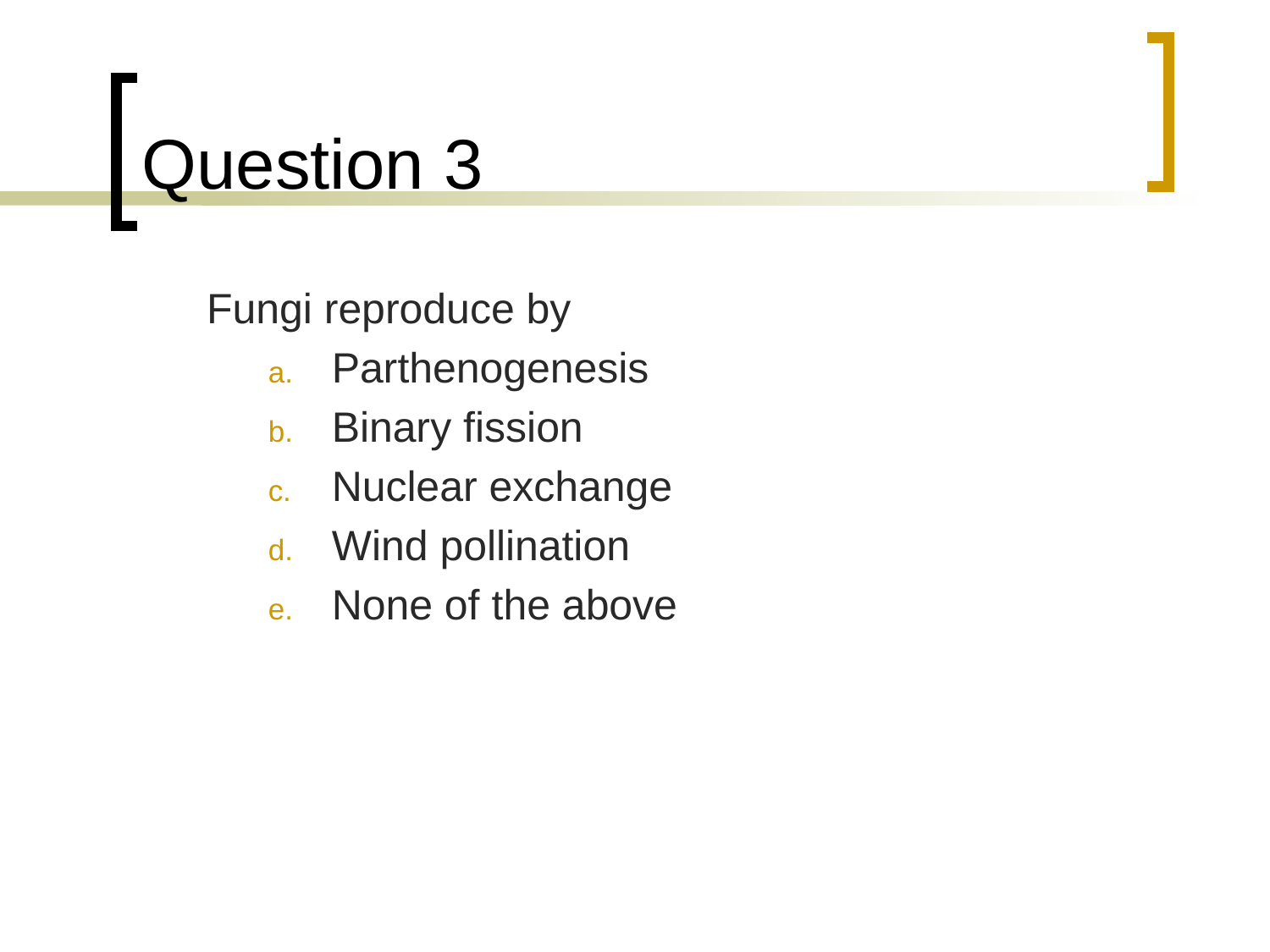

# Question 3
	Fungi reproduce by
Parthenogenesis
Binary fission
Nuclear exchange
Wind pollination
None of the above